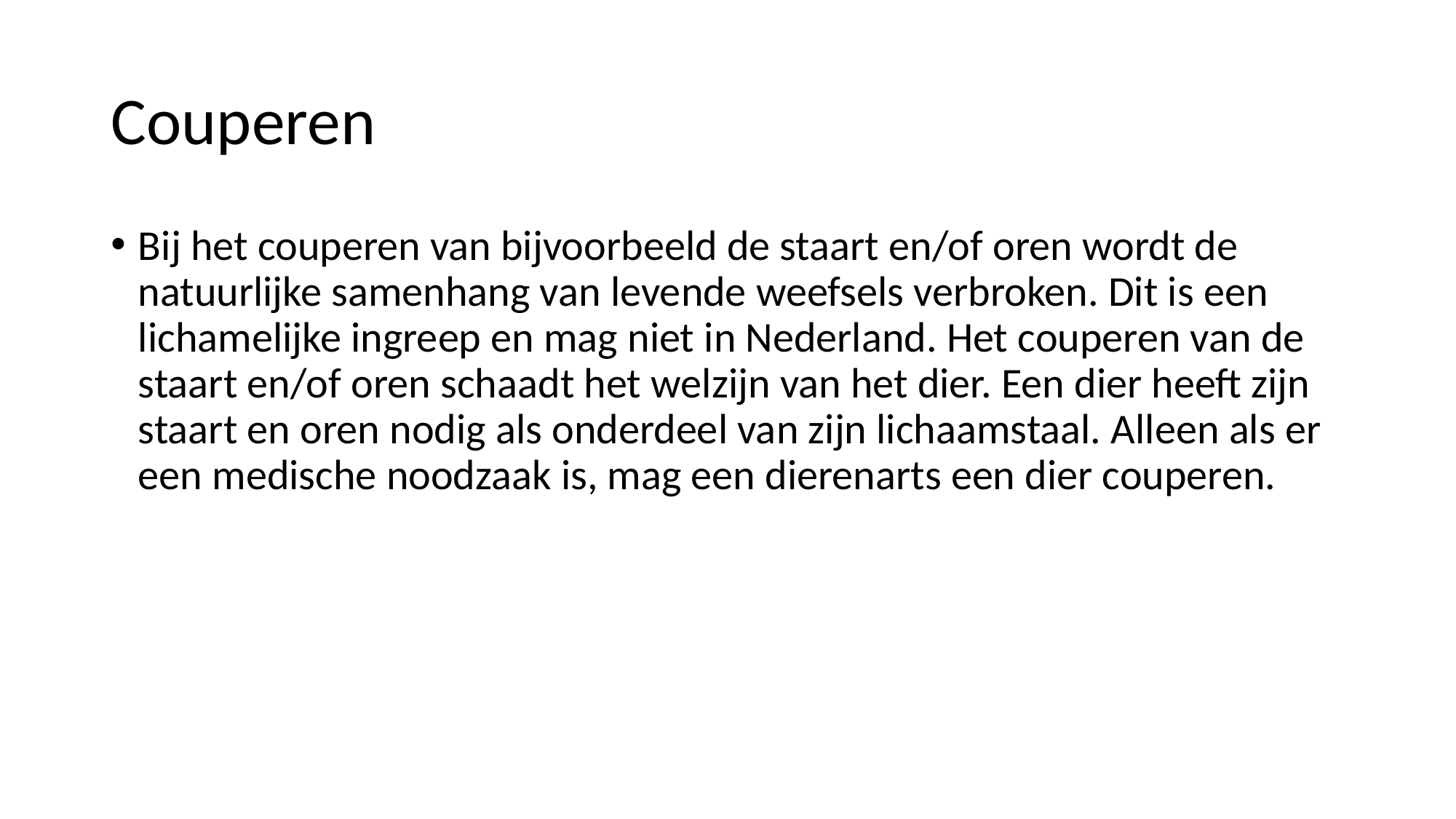

# Couperen
Bij het couperen van bijvoorbeeld de staart en/of oren wordt de natuurlijke samenhang van levende weefsels verbroken. Dit is een lichamelijke ingreep en mag niet in Nederland. Het couperen van de staart en/of oren schaadt het welzijn van het dier. Een dier heeft zijn staart en oren nodig als onderdeel van zijn lichaamstaal. Alleen als er een medische noodzaak is, mag een dierenarts een dier couperen.